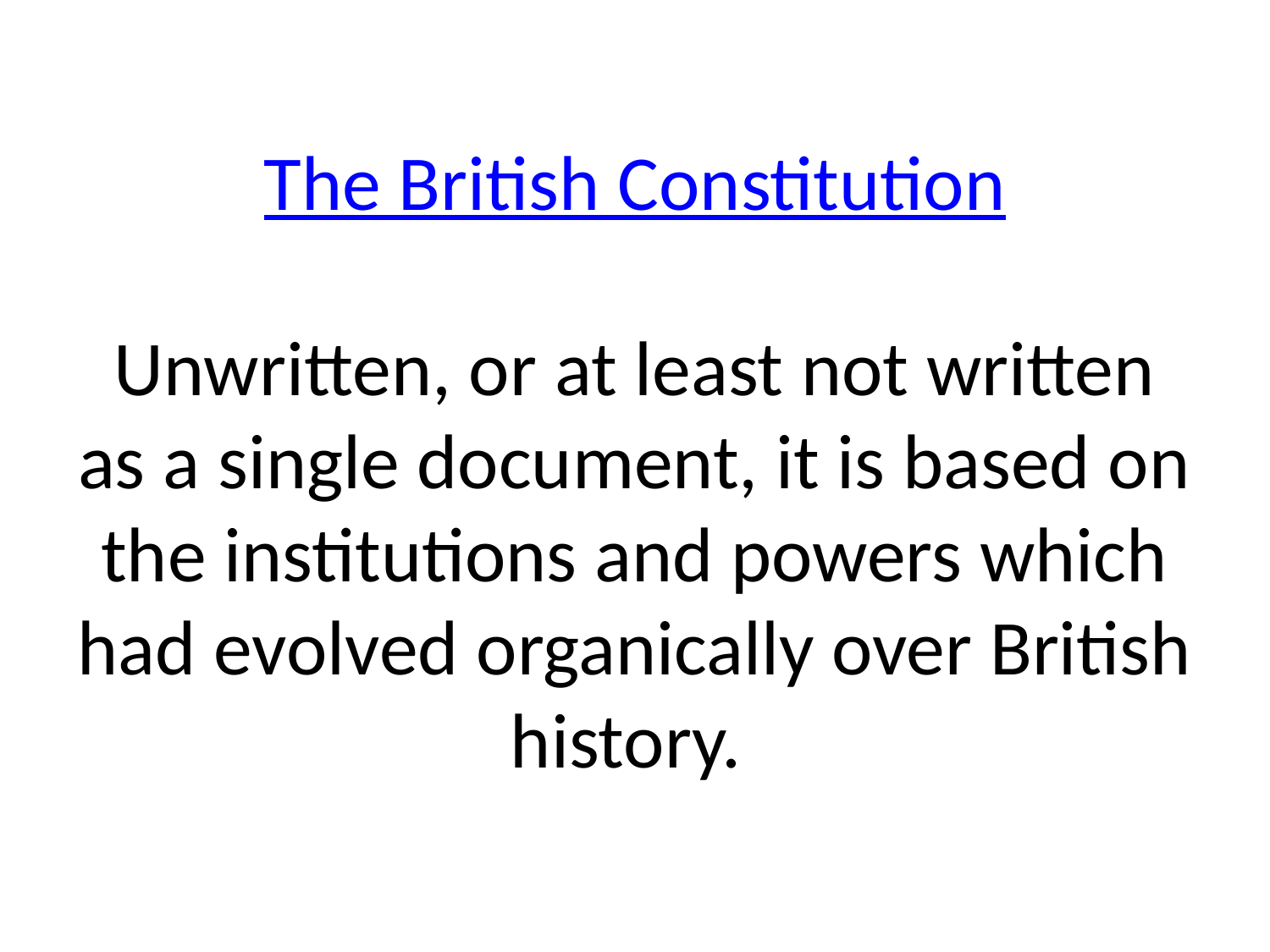

# The British Constitution Unwritten, or at least not written as a single document, it is based on the institutions and powers which had evolved organically over British history.